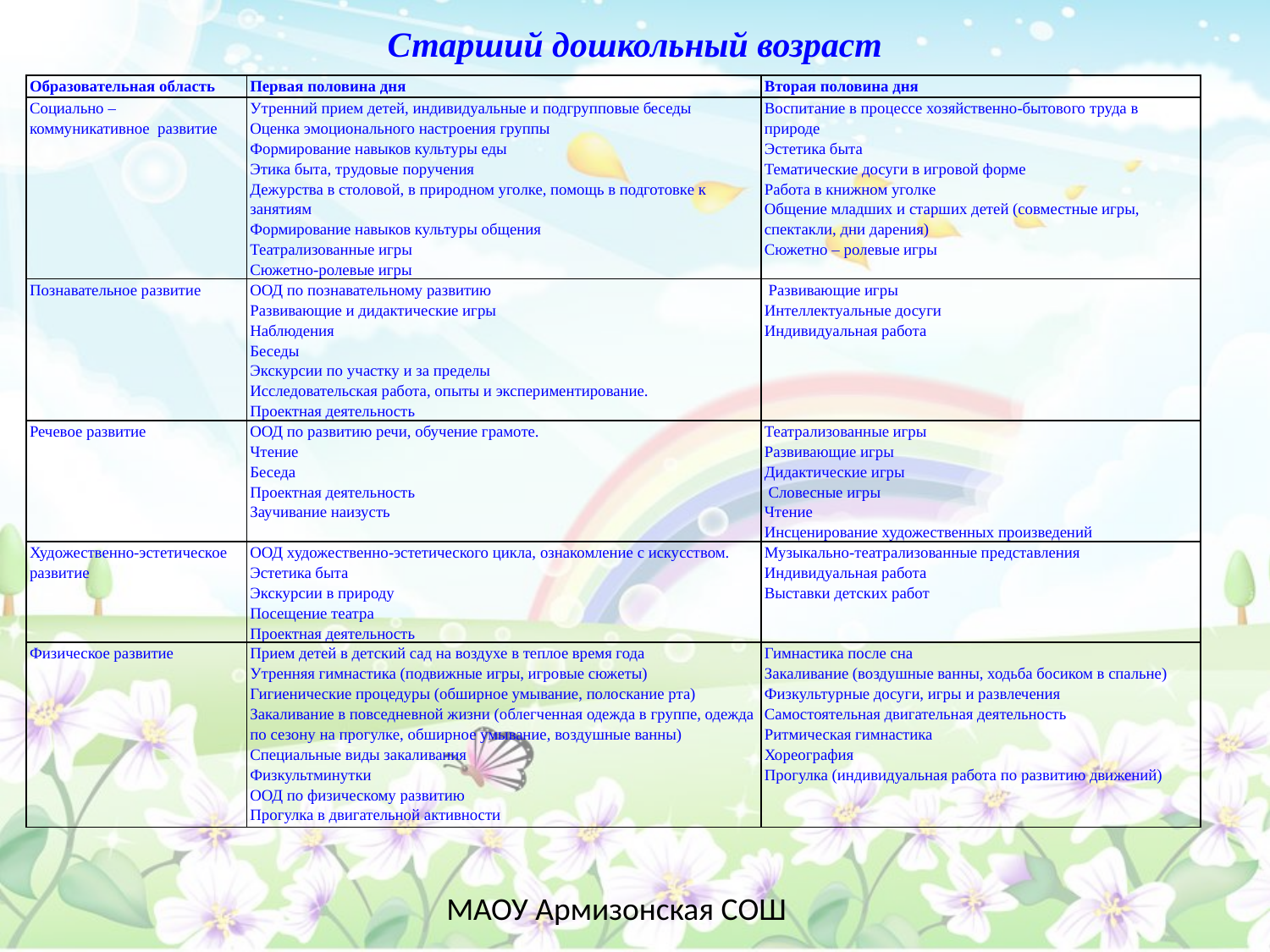

Старший дошкольный возраст

| Образовательная область | Первая половина дня | Вторая половина дня |
| --- | --- | --- |
| Социально – коммуникативное развитие | Утренний прием детей, индивидуальные и подгрупповые беседы Оценка эмоционального настроения группы Формирование навыков культуры еды Этика быта, трудовые поручения Дежурства в столовой, в природном уголке, помощь в подготовке к занятиям Формирование навыков культуры общения Театрализованные игры Сюжетно-ролевые игры | Воспитание в процессе хозяйственно-бытового труда в природе Эстетика быта Тематические досуги в игровой форме Работа в книжном уголке Общение младших и старших детей (совместные игры, спектакли, дни дарения) Сюжетно – ролевые игры |
| Познавательное развитие | ООД по познавательному развитию Развивающие и дидактические игры Наблюдения Беседы Экскурсии по участку и за пределы Исследовательская работа, опыты и экспериментирование. Проектная деятельность | Развивающие игры Интеллектуальные досуги Индивидуальная работа |
| Речевое развитие | ООД по развитию речи, обучение грамоте. Чтение Беседа Проектная деятельность Заучивание наизусть | Театрализованные игры Развивающие игры Дидактические игры Словесные игры Чтение Инсценирование художественных произведений |
| Художественно-эстетическое развитие | ООД художественно-эстетического цикла, ознакомление с искусством. Эстетика быта Экскурсии в природу Посещение театра Проектная деятельность | Музыкально-театрализованные представления Индивидуальная работа Выставки детских работ |
| Физическое развитие | Прием детей в детский сад на воздухе в теплое время года Утренняя гимнастика (подвижные игры, игровые сюжеты) Гигиенические процедуры (обширное умывание, полоскание рта) Закаливание в повседневной жизни (облегченная одежда в группе, одежда по сезону на прогулке, обширное умывание, воздушные ванны) Специальные виды закаливания Физкультминутки ООД по физическому развитию Прогулка в двигательной активности | Гимнастика после сна Закаливание (воздушные ванны, ходьба босиком в спальне) Физкультурные досуги, игры и развлечения Самостоятельная двигательная деятельность Ритмическая гимнастика Хореография Прогулка (индивидуальная работа по развитию движений) |
МАОУ Армизонская СОШ